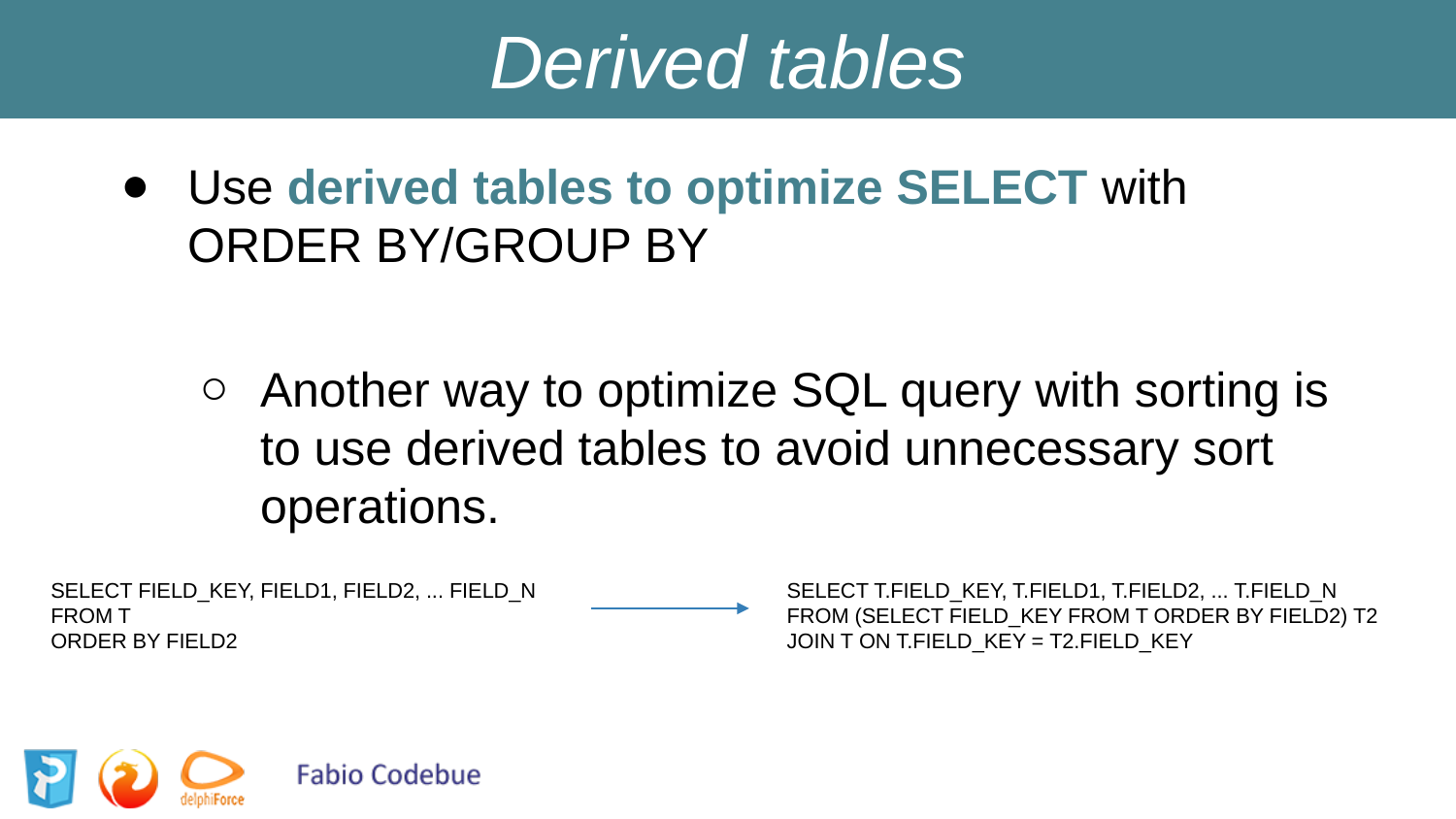

Derived tables
Use derived tables to optimize SELECT with ORDER BY/GROUP BY

Another way to optimize SQL query with sorting is to use derived tables to avoid unnecessary sort operations.
SELECT FIELD_KEY, FIELD1, FIELD2, ... FIELD_N
FROM T
ORDER BY FIELD2

SELECT T.FIELD_KEY, T.FIELD1, T.FIELD2, ... T.FIELD_N
FROM (SELECT FIELD_KEY FROM T ORDER BY FIELD2) T2
JOIN T ON T.FIELD_KEY = T2.FIELD_KEY